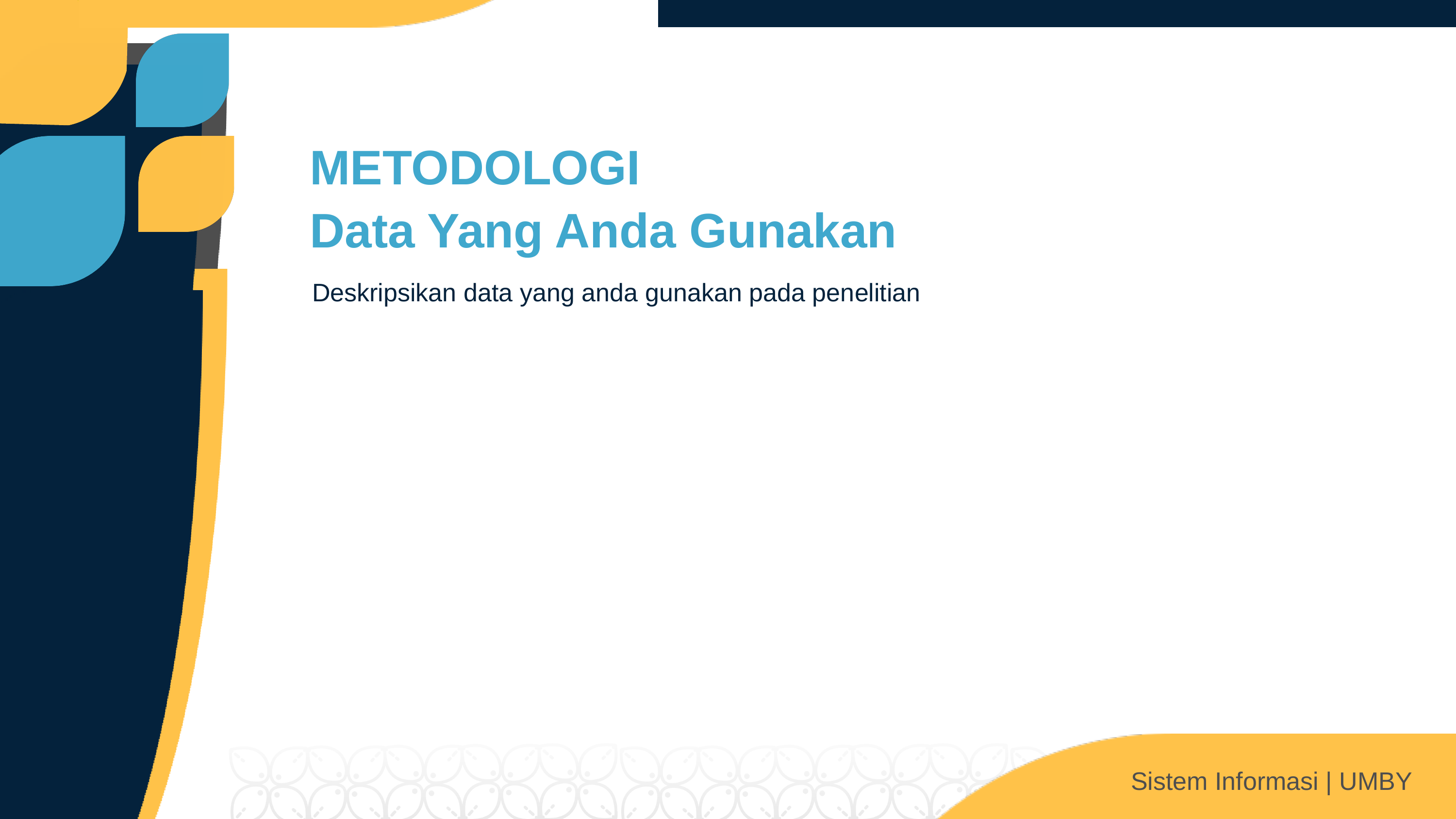

METODOLOGI

Data Yang Anda Gunakan

Deskripsikan data yang anda gunakan pada penelitian

Sistem Informasi | UMBY